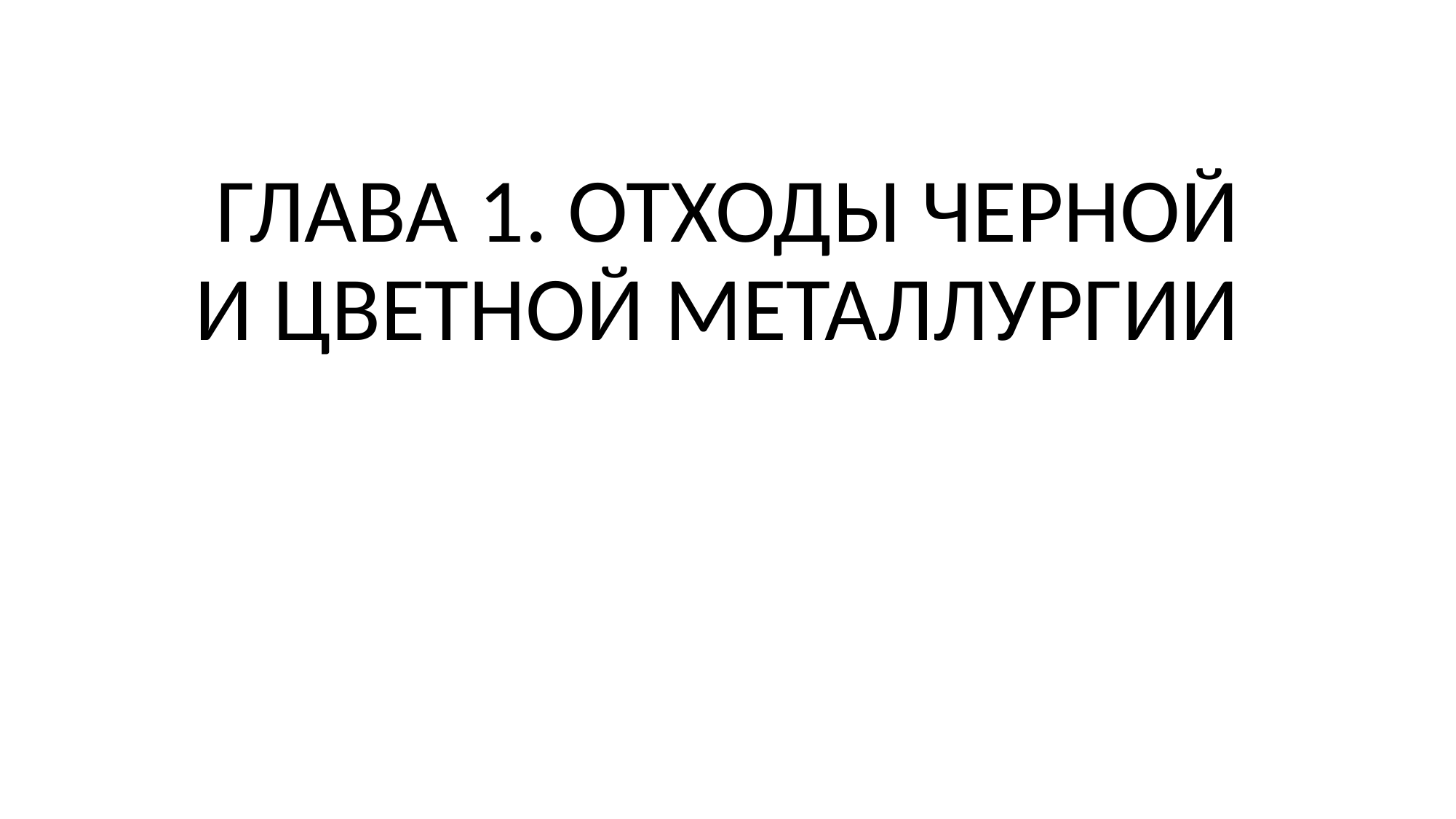

# Глава 1. Отходы черной и цветной металлургии